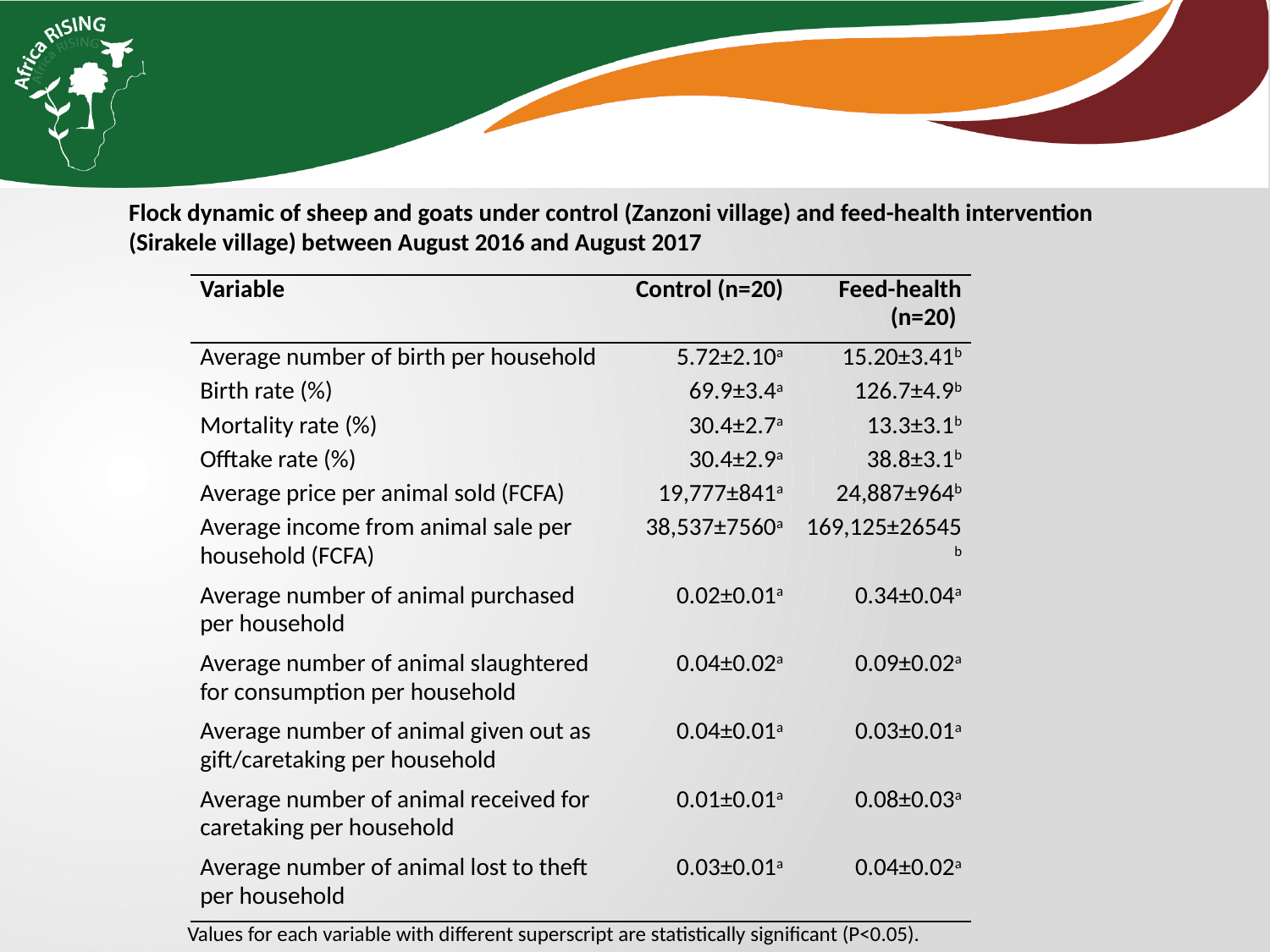

Flock dynamic of sheep and goats under control (Zanzoni village) and feed-health intervention (Sirakele village) between August 2016 and August 2017
| Variable | Control (n=20) | Feed-health (n=20) |
| --- | --- | --- |
| Average number of birth per household | 5.72±2.10a | 15.20±3.41b |
| Birth rate (%) | 69.9±3.4a | 126.7±4.9b |
| Mortality rate (%) | 30.4±2.7a | 13.3±3.1b |
| Offtake rate (%) | 30.4±2.9a | 38.8±3.1b |
| Average price per animal sold (FCFA) | 19,777±841a | 24,887±964b |
| Average income from animal sale per household (FCFA) | 38,537±7560a | 169,125±26545b |
| Average number of animal purchased per household | 0.02±0.01a | 0.34±0.04a |
| Average number of animal slaughtered for consumption per household | 0.04±0.02a | 0.09±0.02a |
| Average number of animal given out as gift/caretaking per household | 0.04±0.01a | 0.03±0.01a |
| Average number of animal received for caretaking per household | 0.01±0.01a | 0.08±0.03a |
| Average number of animal lost to theft per household | 0.03±0.01a | 0.04±0.02a |

Values for each variable with different superscript are statistically significant (P<0.05).